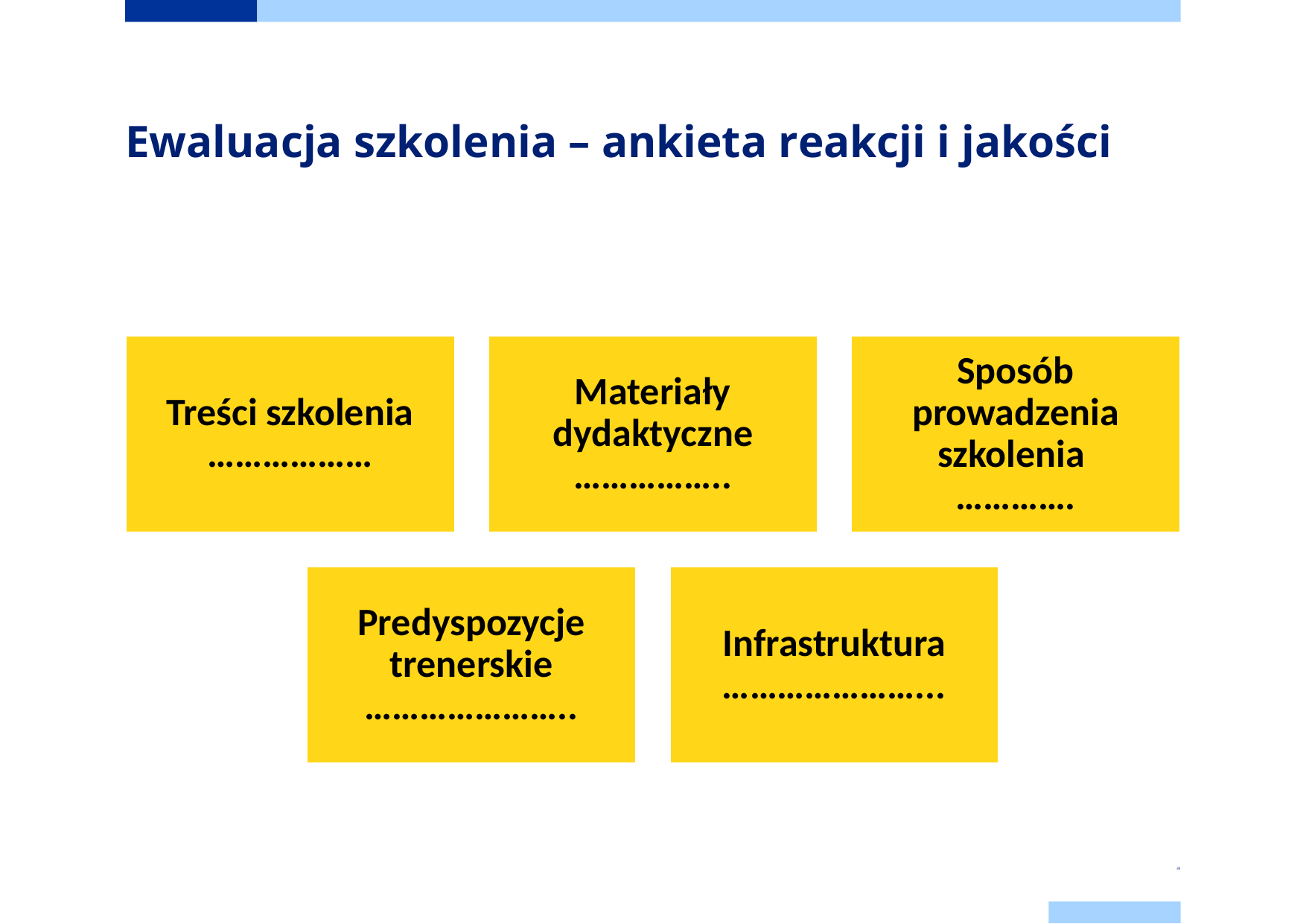

# Ewaluacja szkolenia – ankieta reakcji i jakości
Treści szkolenia ………………
Materiały dydaktyczne ……………..
Sposób prowadzenia szkolenia
………….
Predyspozycje trenerskie …………………..
Infrastruktura …………………...
39